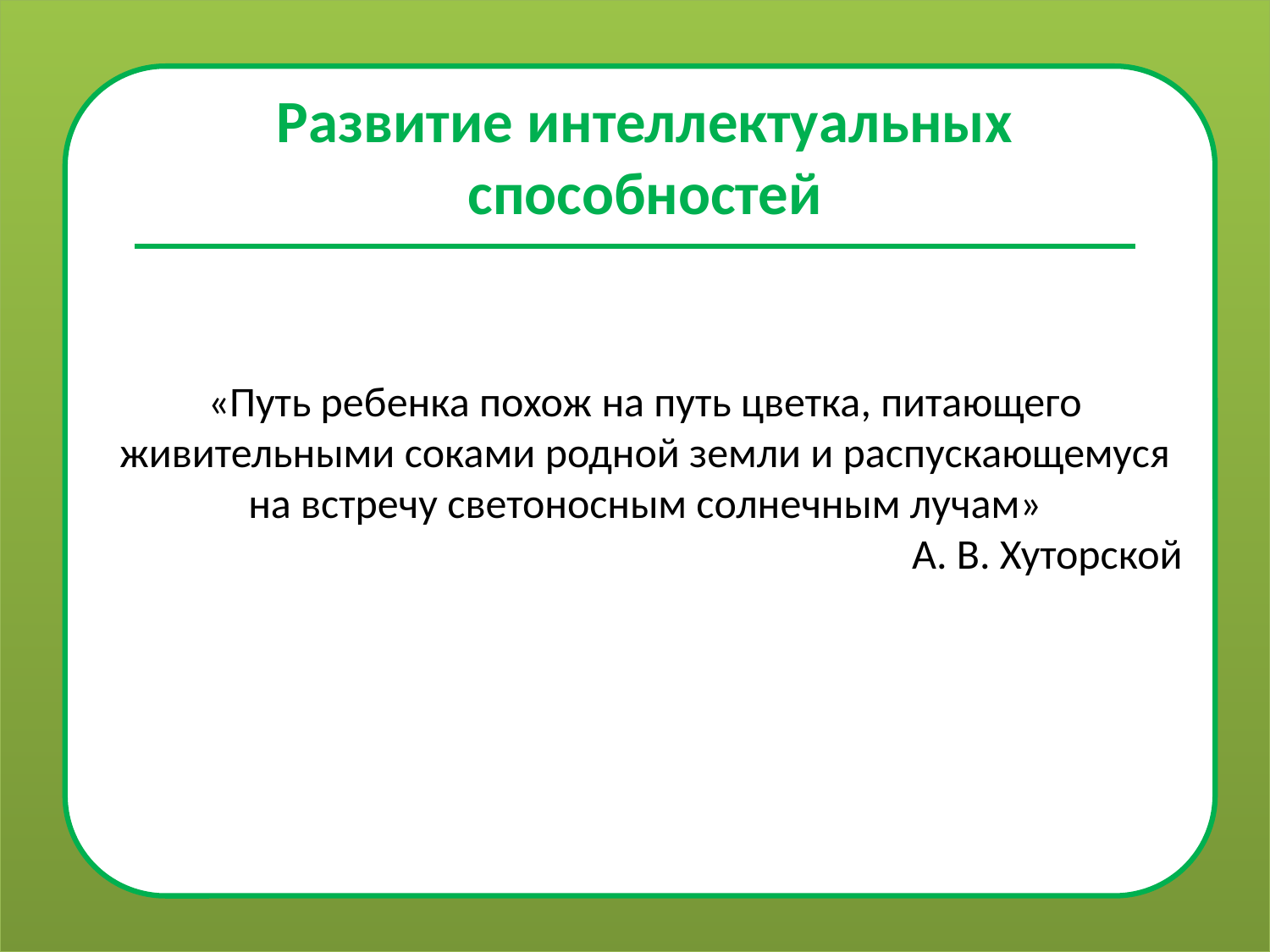

Развитие интеллектуальных способностей
«Путь ребенка похож на путь цветка, питающего живительными соками родной земли и распускающемуся на встречу светоносным солнечным лучам»
А. В. Хуторской